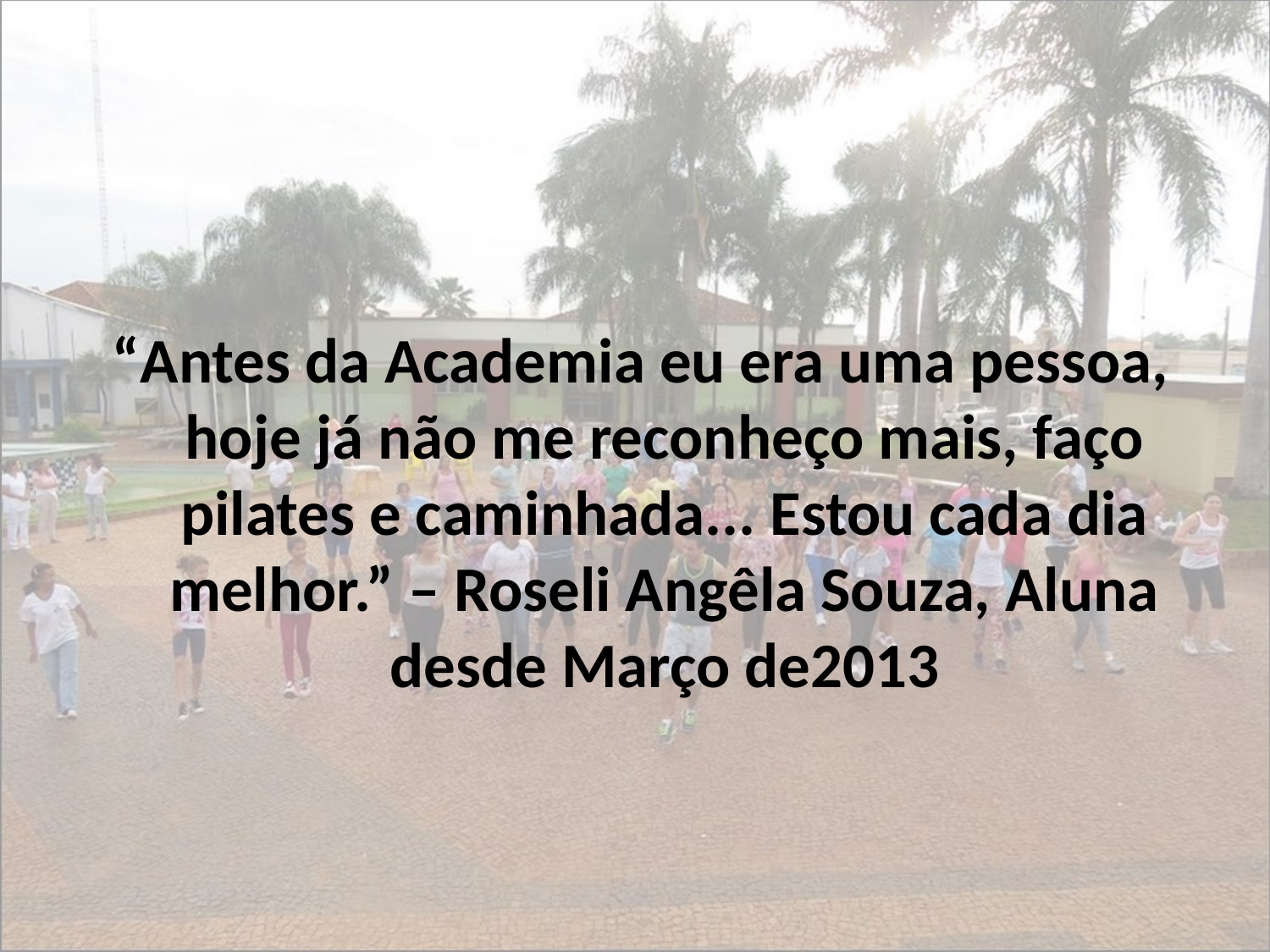

“Antes da Academia eu era uma pessoa, hoje já não me reconheço mais, faço pilates e caminhada... Estou cada dia melhor.” – Roseli Angêla Souza, Aluna desde Março de2013